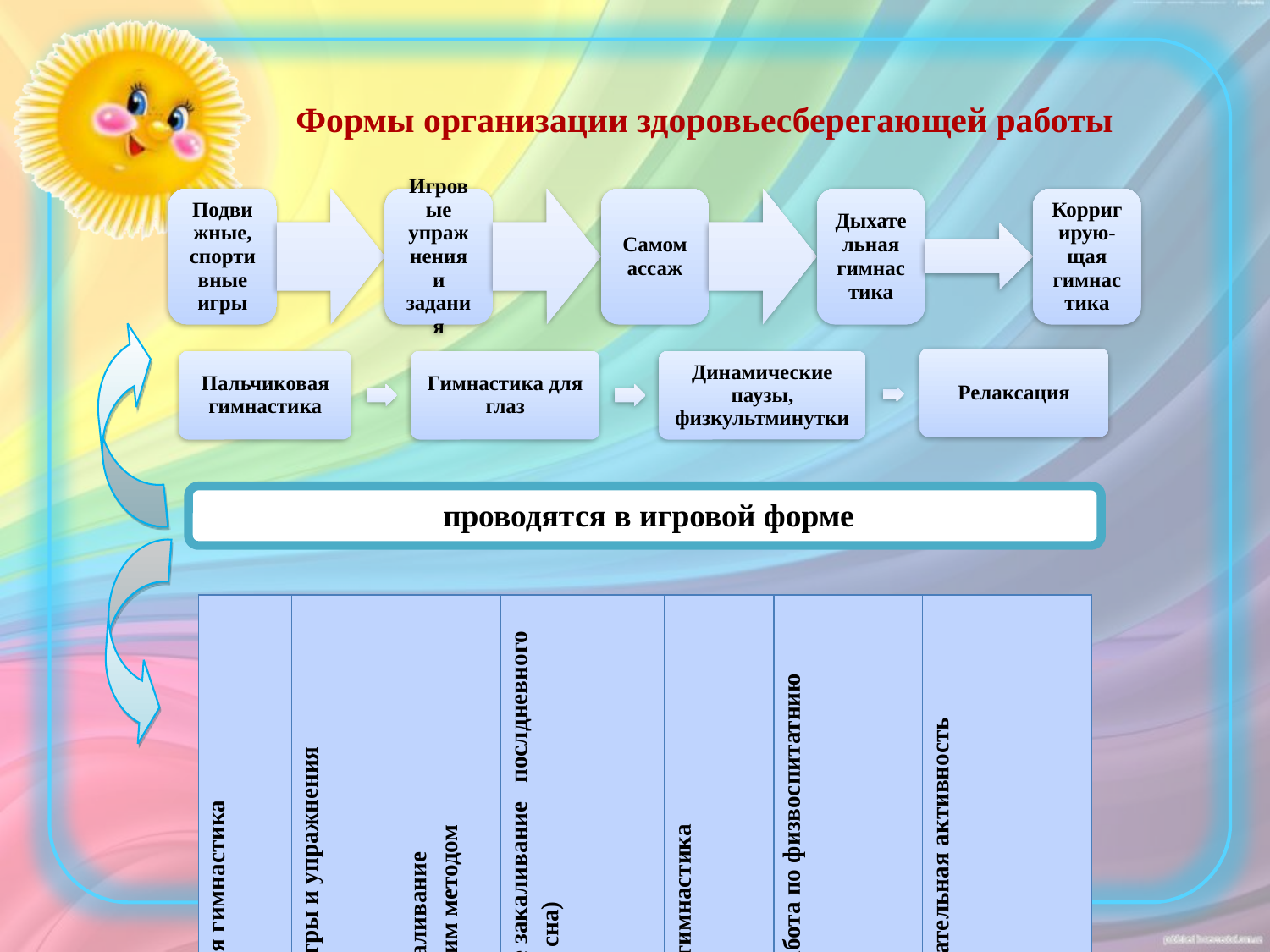

Формы организации здоровьесберегающей работы
Подвижные, спортивные игры
Игровые упражнения и задания
Самомассаж
Корригирую-щая гимнастика
Дыхательная гимнастика
Пальчиковая гимнастика

Гимнастика для глаз

Динамические паузы, физкультминутки

Релаксация

 проводятся в игровой форме
| Утренняя гимнастика | Подвижные игры и упражнения | Закаливание рижским методом | Контрастное воздушное закаливание послдневного сна) | Психогимнастика | Индивидуальная работа по физвоспитатнию | Свободная двигательная активность |
| --- | --- | --- | --- | --- | --- | --- |